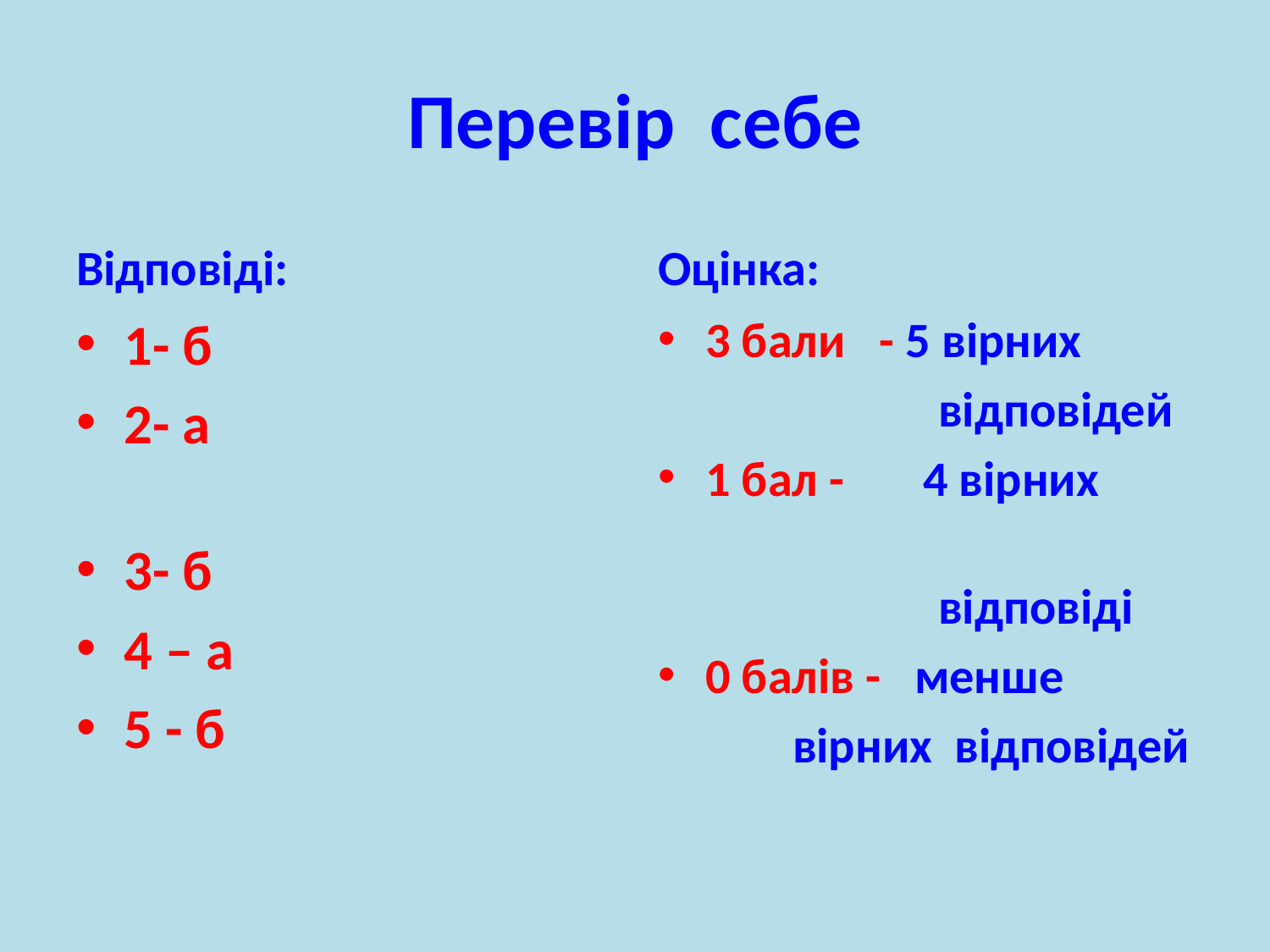

# Перевір  себе
Відповіді:
Оцінка:
1- б
2- а
3- б
4 – а
5 - б
3 бали   - 5 вірних
                         відповідей
1 бал -       4 вірних
                         відповіді
0 балів -   менше
            вірних  відповідей